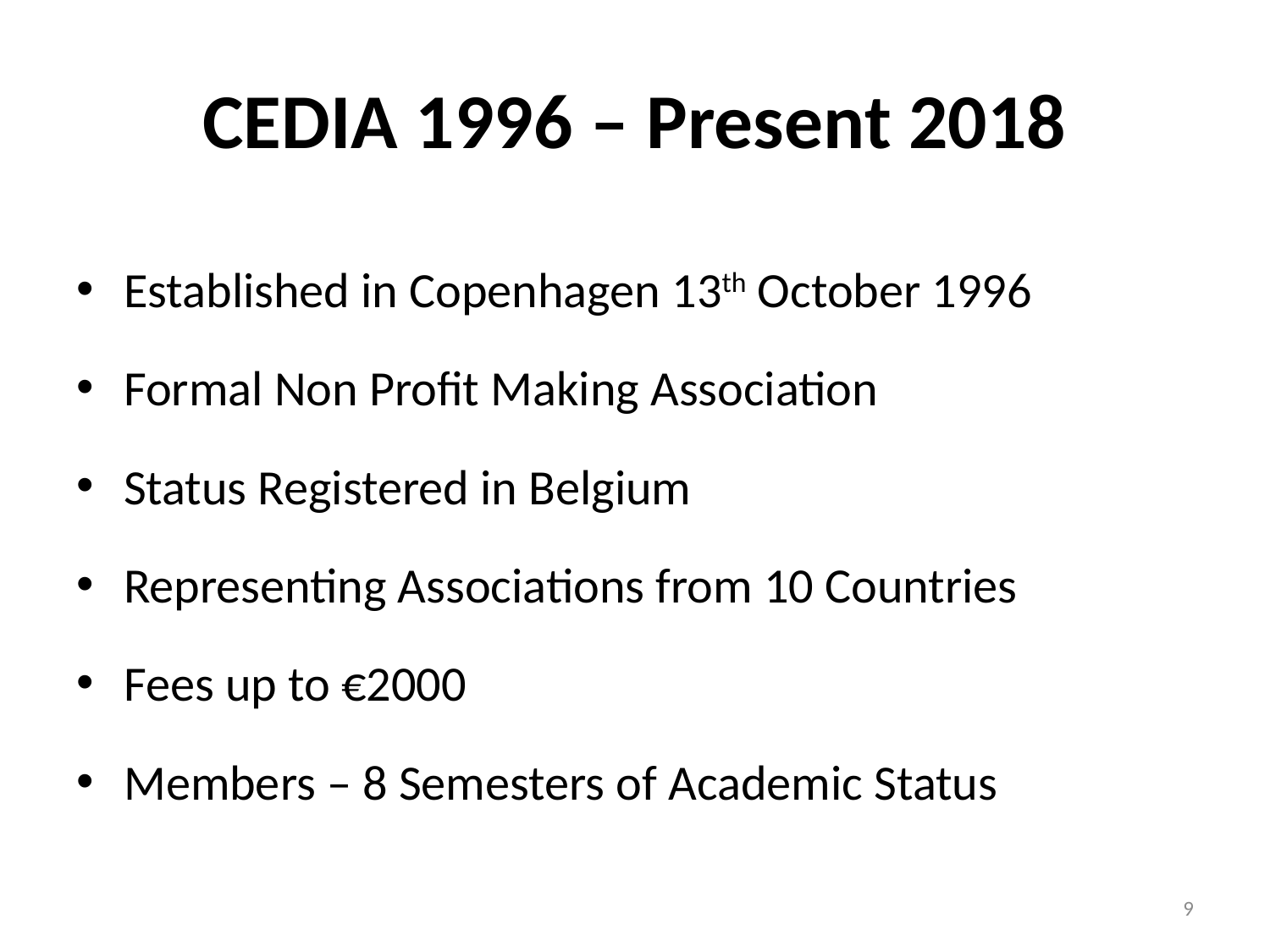

# CEDIA 1996 – Present 2018
Established in Copenhagen 13th October 1996
Formal Non Profit Making Association
Status Registered in Belgium
Representing Associations from 10 Countries
Fees up to €2000
Members – 8 Semesters of Academic Status
9